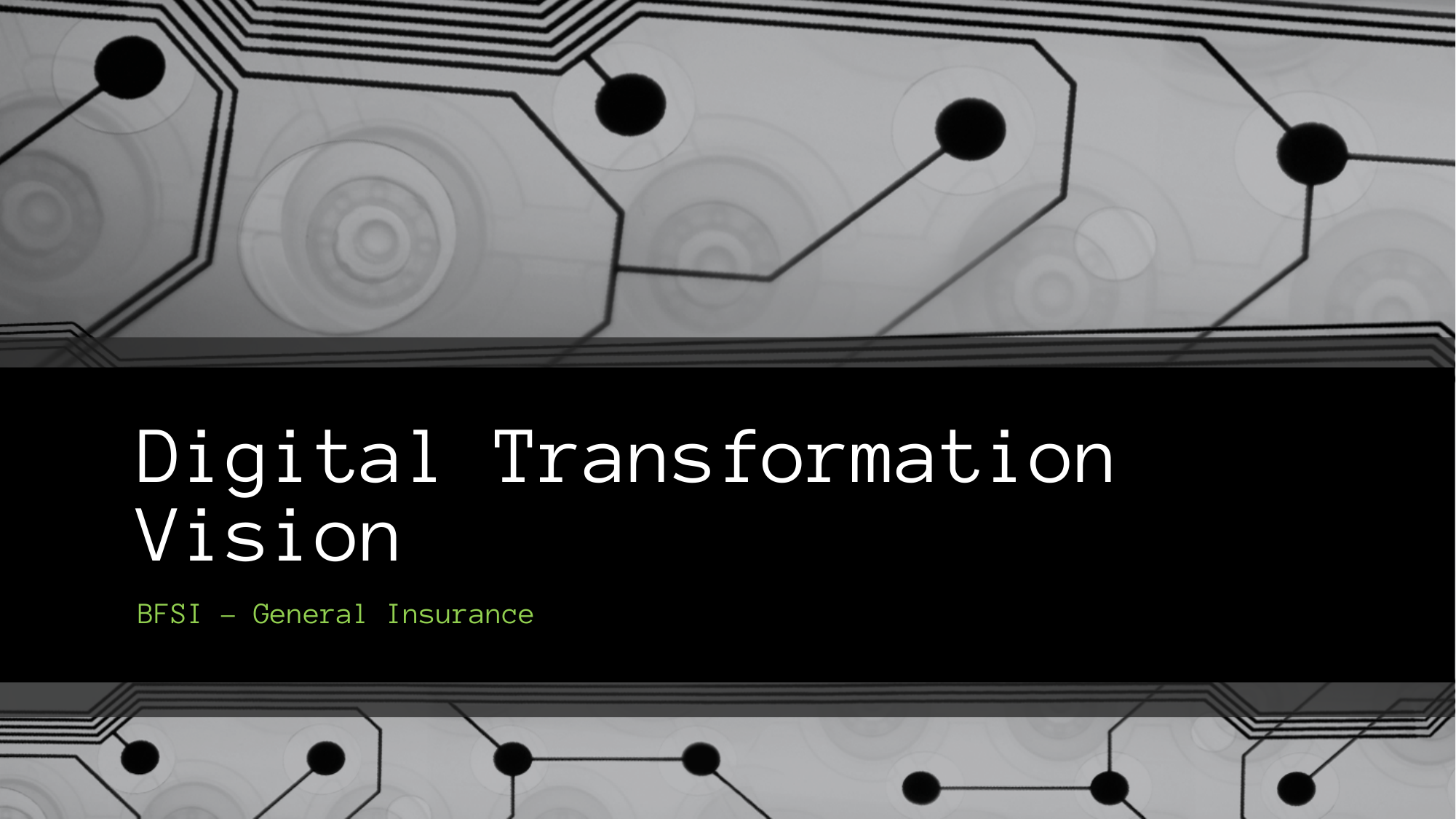

# Digital Transformation Vision
BFSI – General Insurance